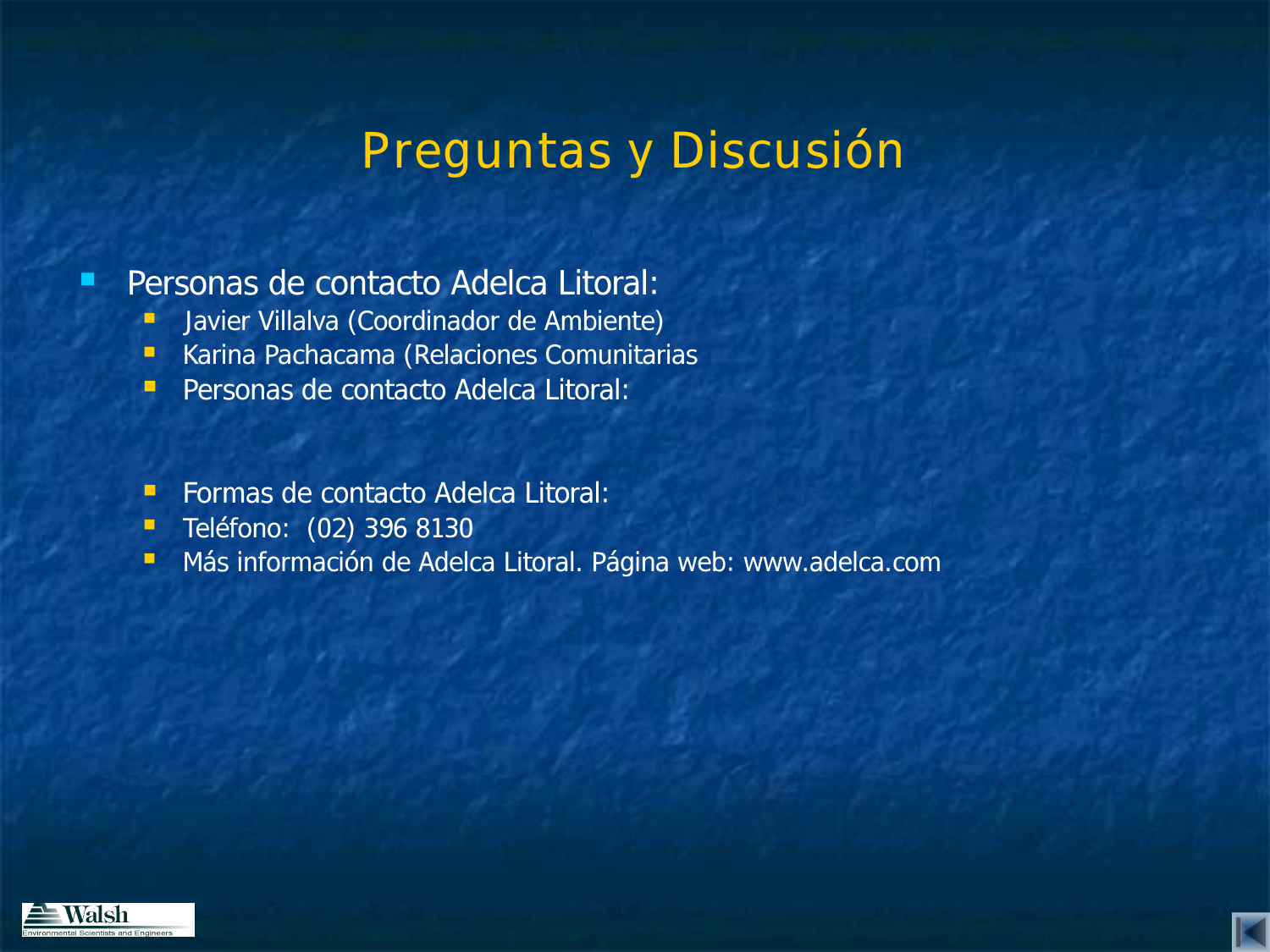

# Preguntas y Discusión
Personas de contacto Adelca Litoral:
Javier Villalva (Coordinador de Ambiente)
Karina Pachacama (Relaciones Comunitarias
Personas de contacto Adelca Litoral:

Formas de contacto Adelca Litoral:
Teléfono:  (02) 396 8130
Más información de Adelca Litoral. Página web: www.adelca.com